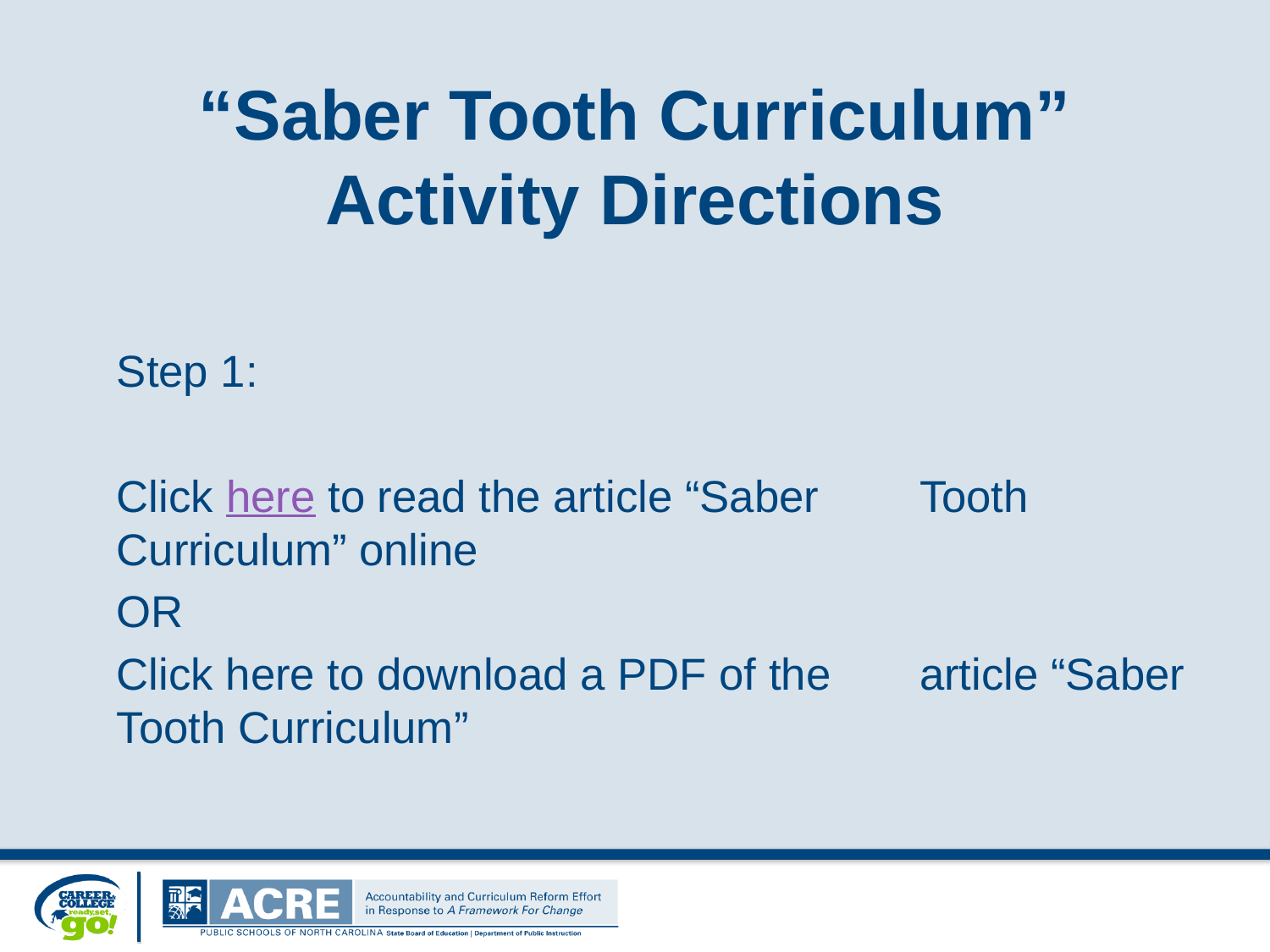

# “Saber Tooth Curriculum” Activity Directions

		Step 1:

	Click here to read the article “Saber  	Tooth Curriculum” online
				OR
	Click here to download a PDF of the 	article “Saber Tooth Curriculum”